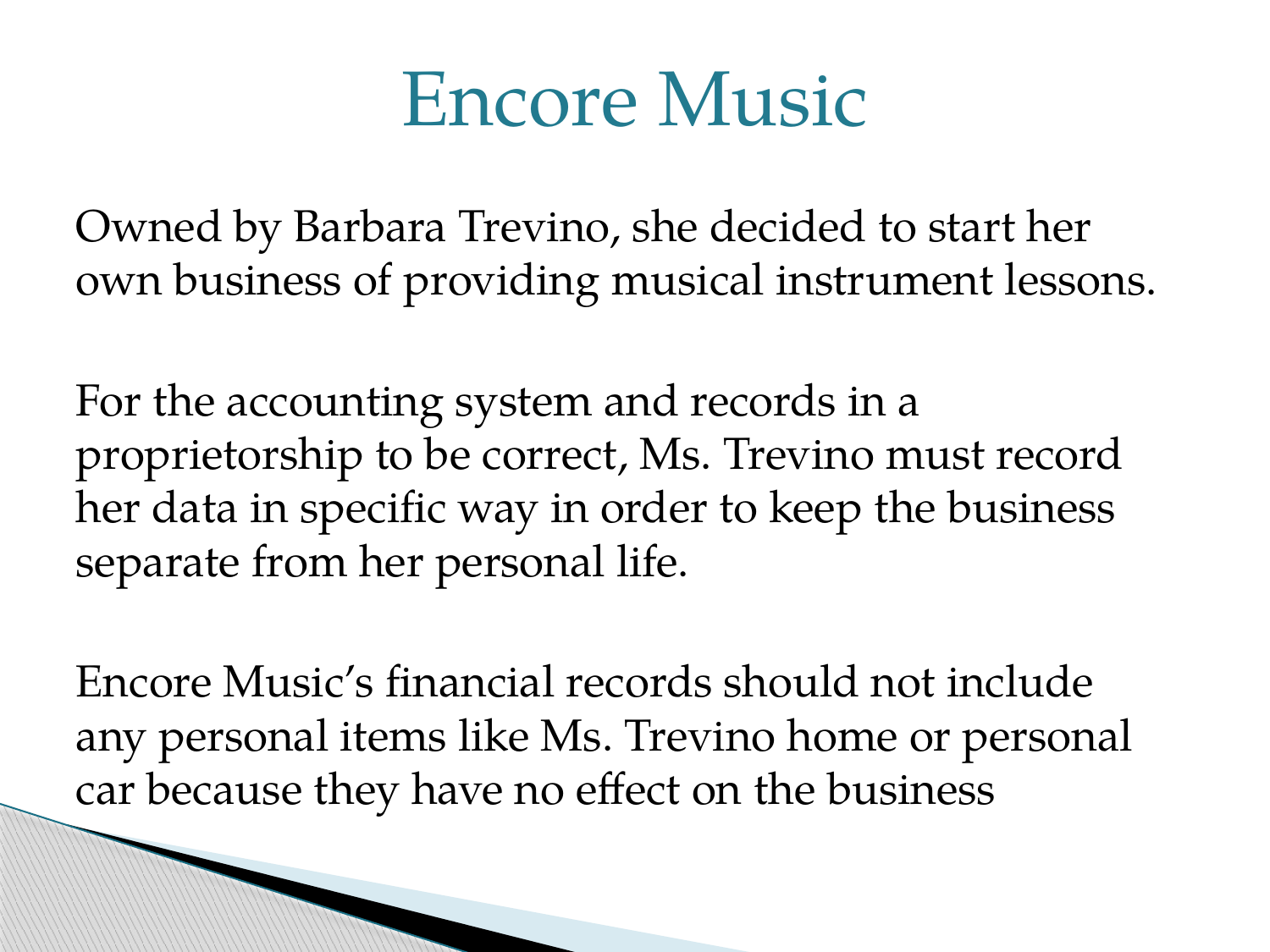

Encore Music
Owned by Barbara Trevino, she decided to start her own business of providing musical instrument lessons.

For the accounting system and records in a proprietorship to be correct, Ms. Trevino must record her data in specific way in order to keep the business separate from her personal life.

Encore Music’s financial records should not include any personal items like Ms. Trevino home or personal car because they have no effect on the business